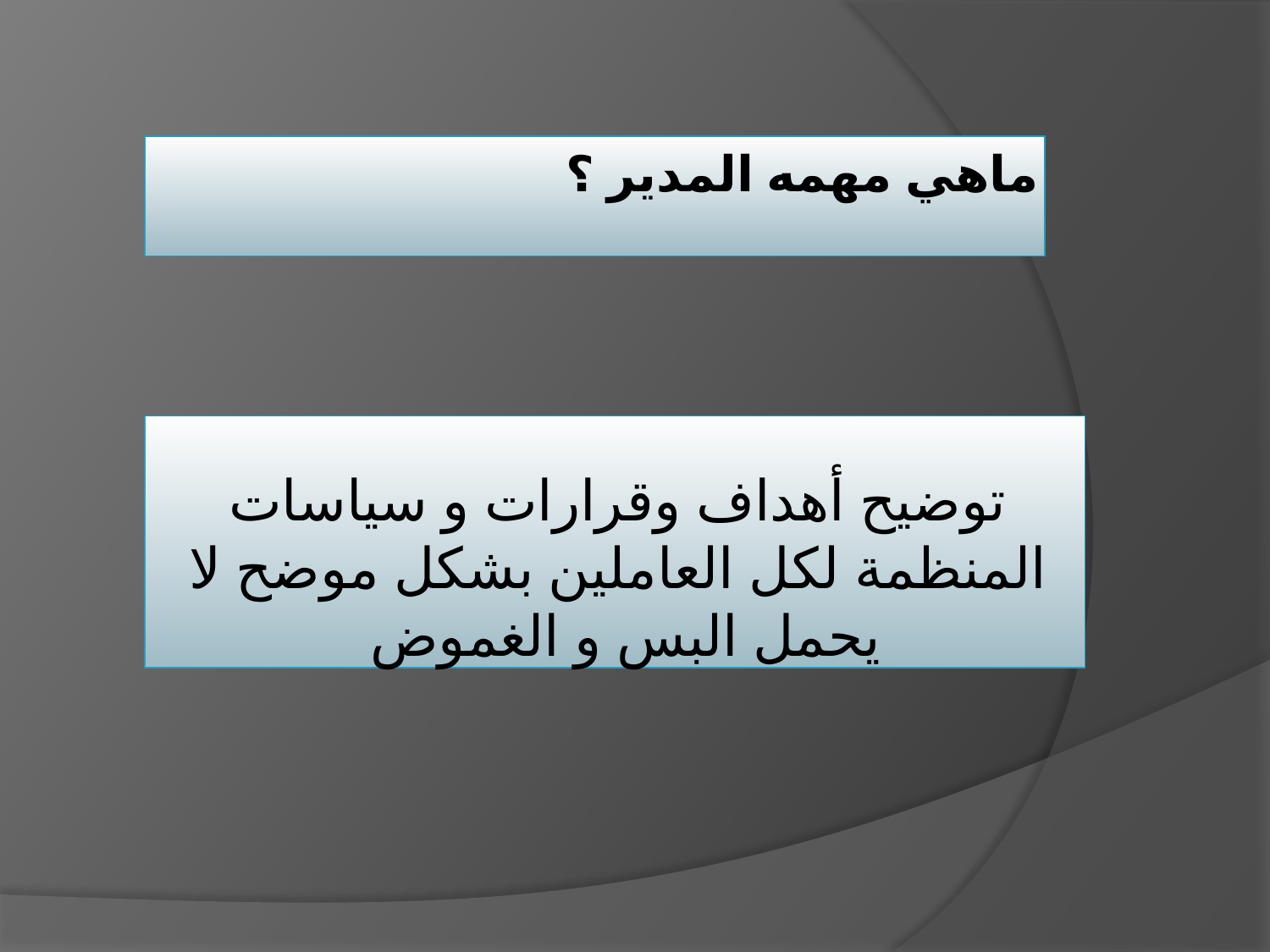

# ماهي مهمه المدير ؟
توضيح أهداف وقرارات و سياسات المنظمة لكل العاملين بشكل موضح لا يحمل البس و الغموض